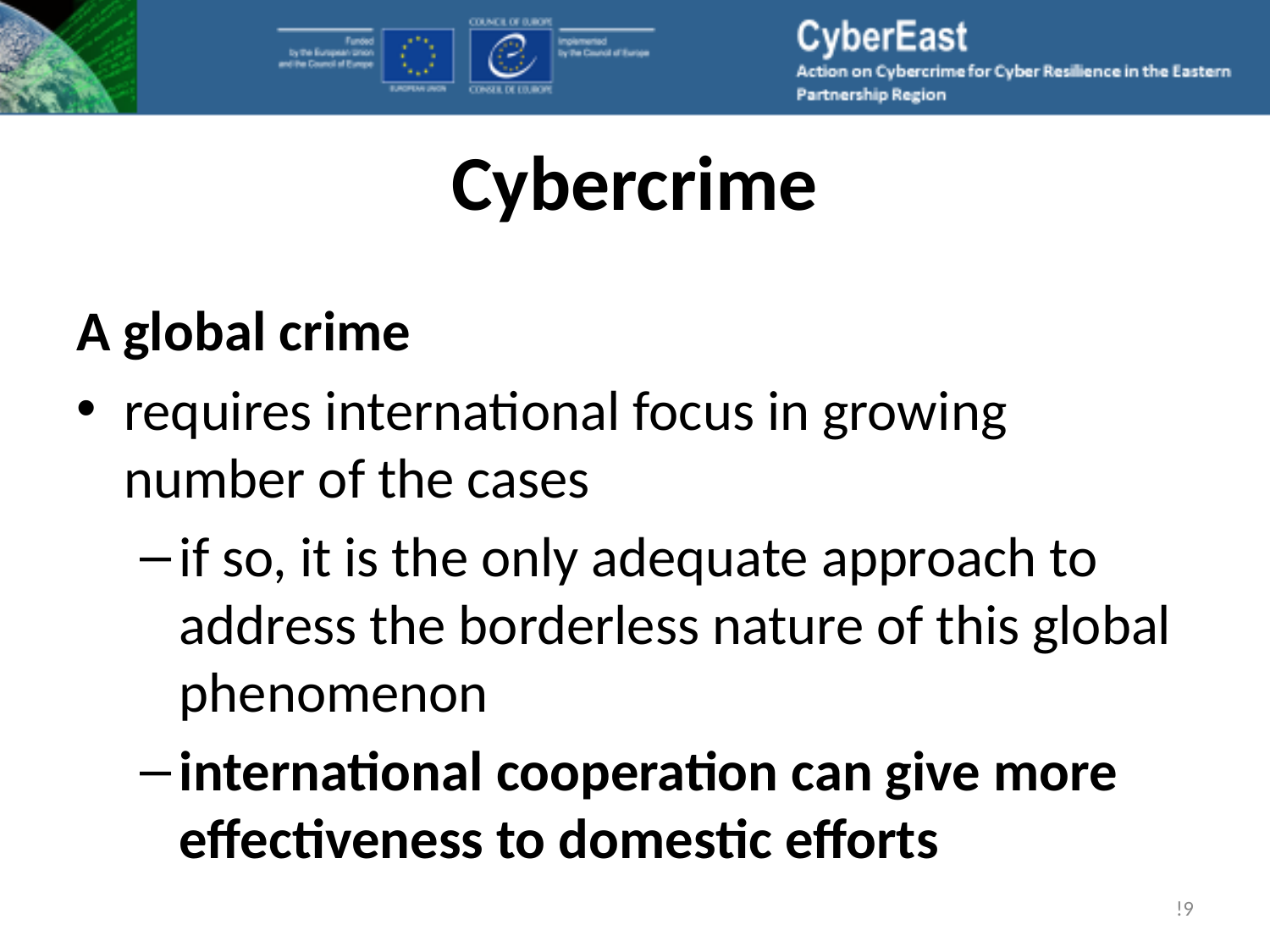

# Cybercrime
A global crime
requires international focus in growing number of the cases
if so, it is the only adequate approach to address the borderless nature of this global phenomenon
international cooperation can give more effectiveness to domestic efforts
!9